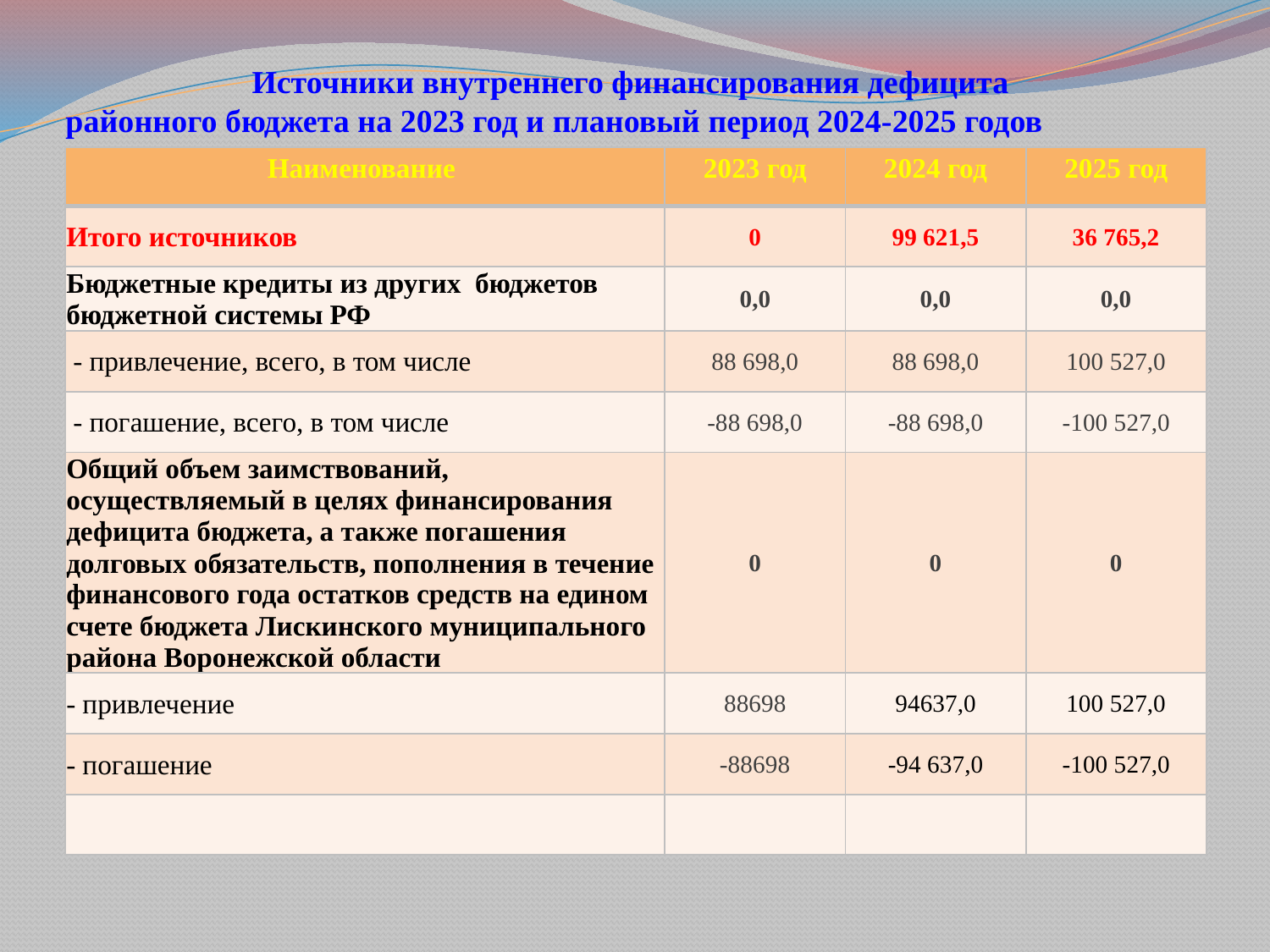

# Источники внутреннего финансирования дефицита районного бюджета на 2023 год и плановый период 2024-2025 годов
| Наименование | 2023 год | 2024 год | 2025 год |
| --- | --- | --- | --- |
| Итого источников | 0 | 99 621,5 | 36 765,2 |
| Бюджетные кредиты из других бюджетов бюджетной системы РФ | 0,0 | 0,0 | 0,0 |
| - привлечение, всего, в том числе | 88 698,0 | 88 698,0 | 100 527,0 |
| - погашение, всего, в том числе | -88 698,0 | -88 698,0 | -100 527,0 |
| Общий объем заимствований, осуществляемый в целях финансирования дефицита бюджета, а также погашения долговых обязательств, пополнения в течение финансового года остатков средств на едином счете бюджета Лискинского муниципального района Воронежской области | 0 | 0 | 0 |
| - привлечение | 88698 | 94637,0 | 100 527,0 |
| - погашение | -88698 | -94 637,0 | -100 527,0 |
|  |  |  |  |